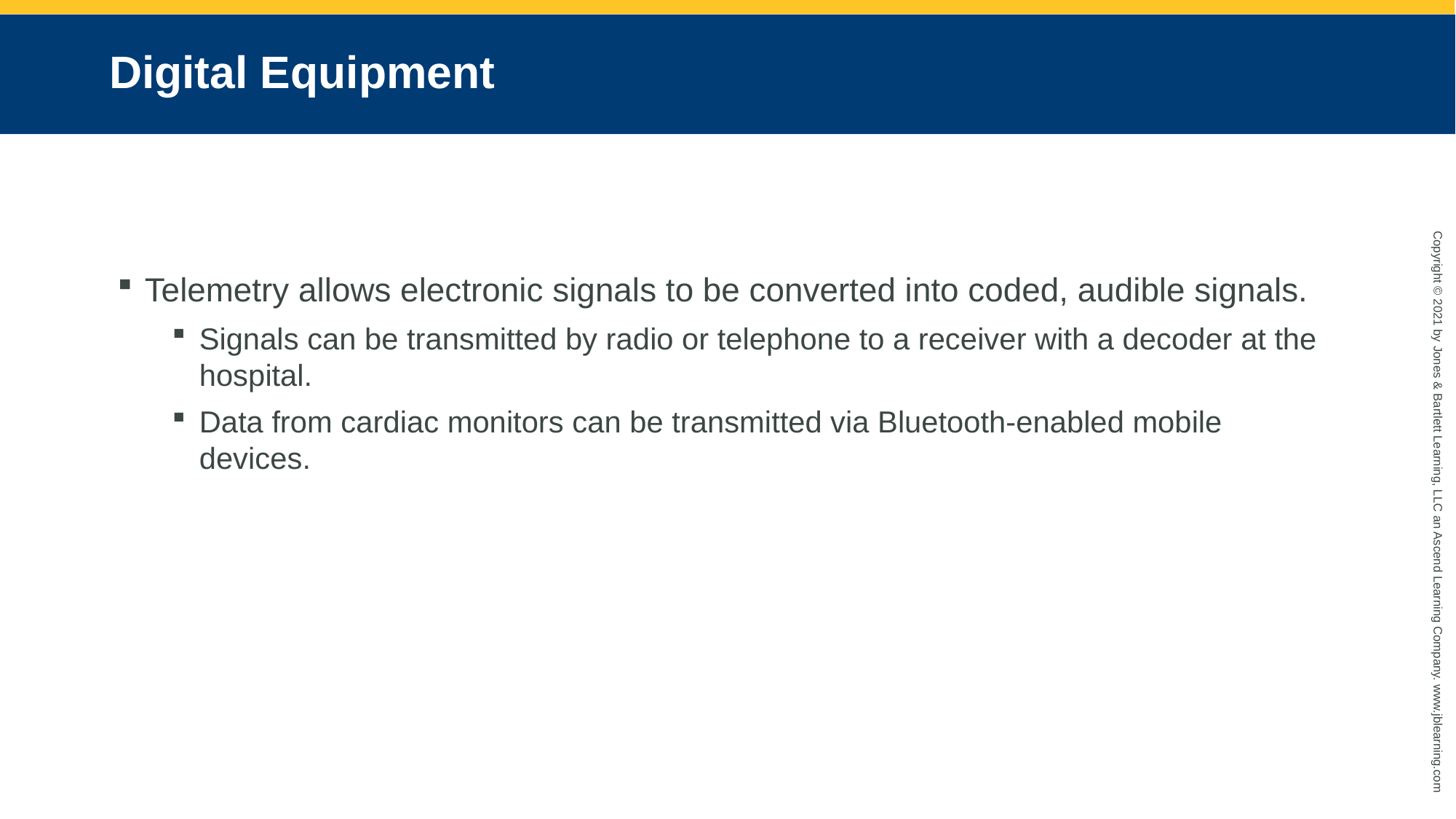

# Digital Equipment
Telemetry allows electronic signals to be converted into coded, audible signals.
Signals can be transmitted by radio or telephone to a receiver with a decoder at the hospital.
Data from cardiac monitors can be transmitted via Bluetooth-enabled mobile devices.